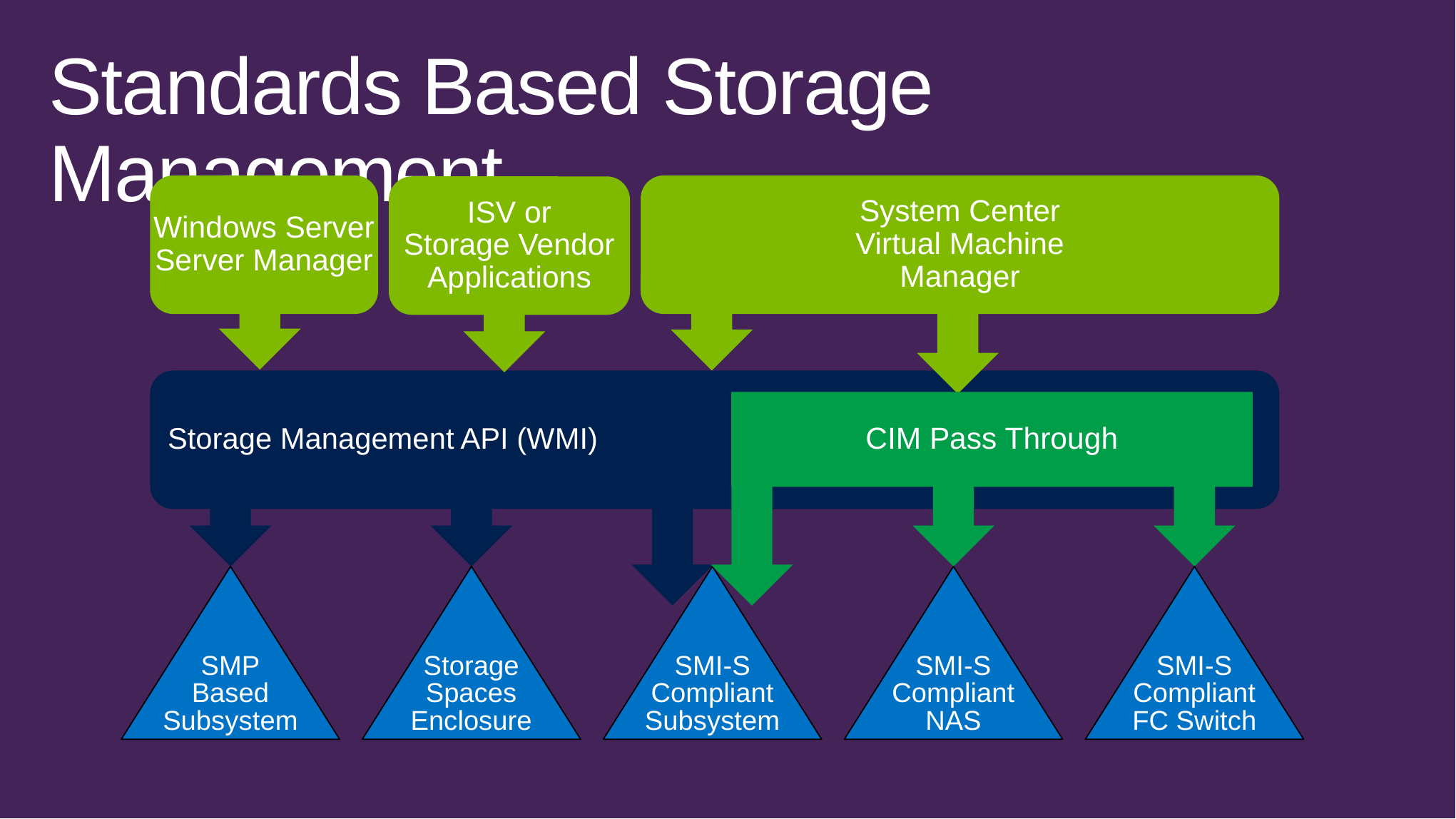

# Standards Based Storage Management
System Center
Virtual Machine
Manager
Windows Server
Server Manager
ISV or
Storage Vendor
Applications

Storage Management API (WMI)
CIM Pass Through

SMP
Based
Subsystem
Storage
Spaces
Enclosure
SMI-S
Compliant
Subsystem
SMI-S
Compliant
NAS
SMI-S
Compliant
FC Switch